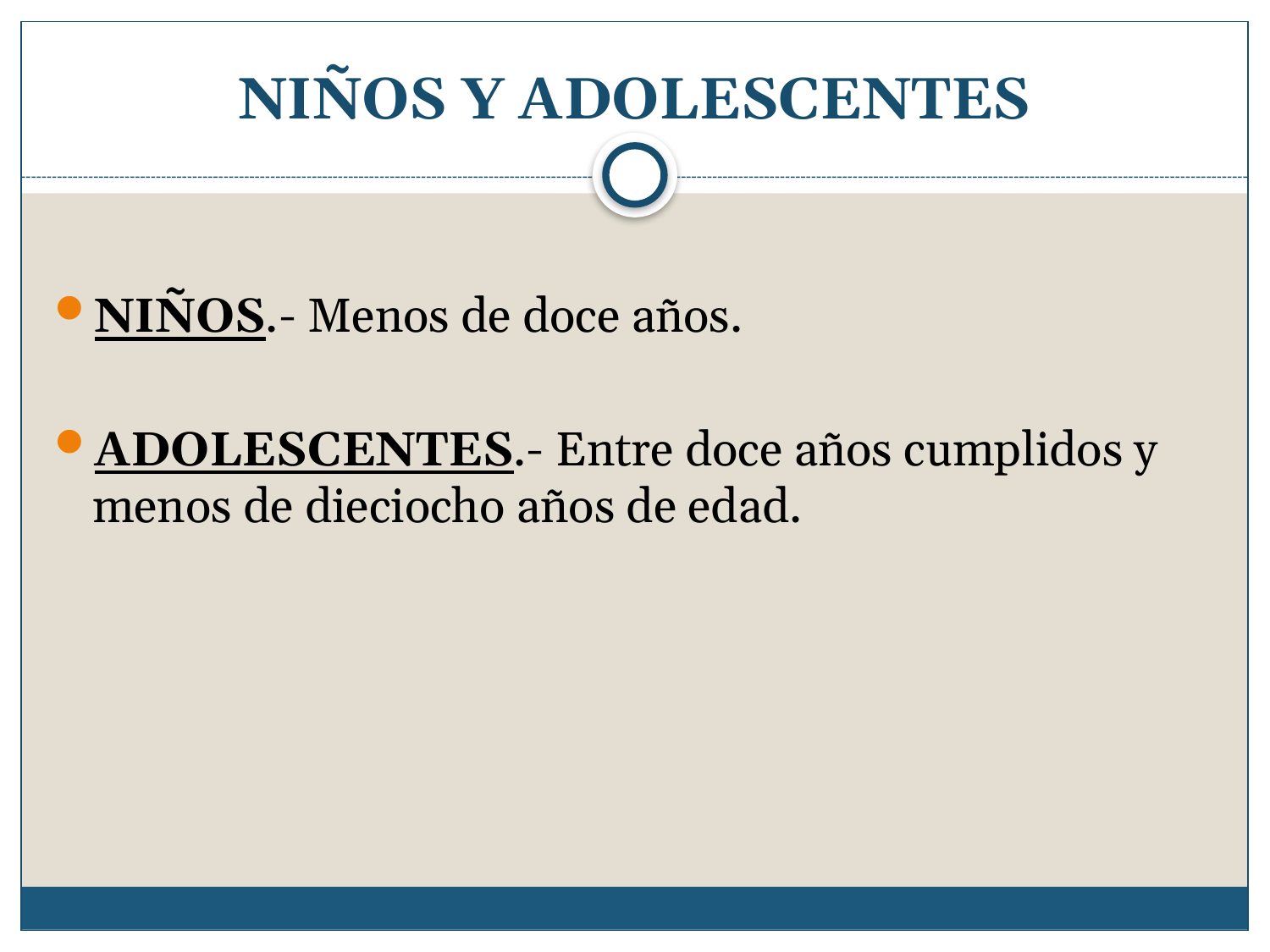

# NIÑOS Y ADOLESCENTES

NIÑOS.- Menos de doce años.

ADOLESCENTES.- Entre doce años cumplidos y menos de dieciocho años de edad.